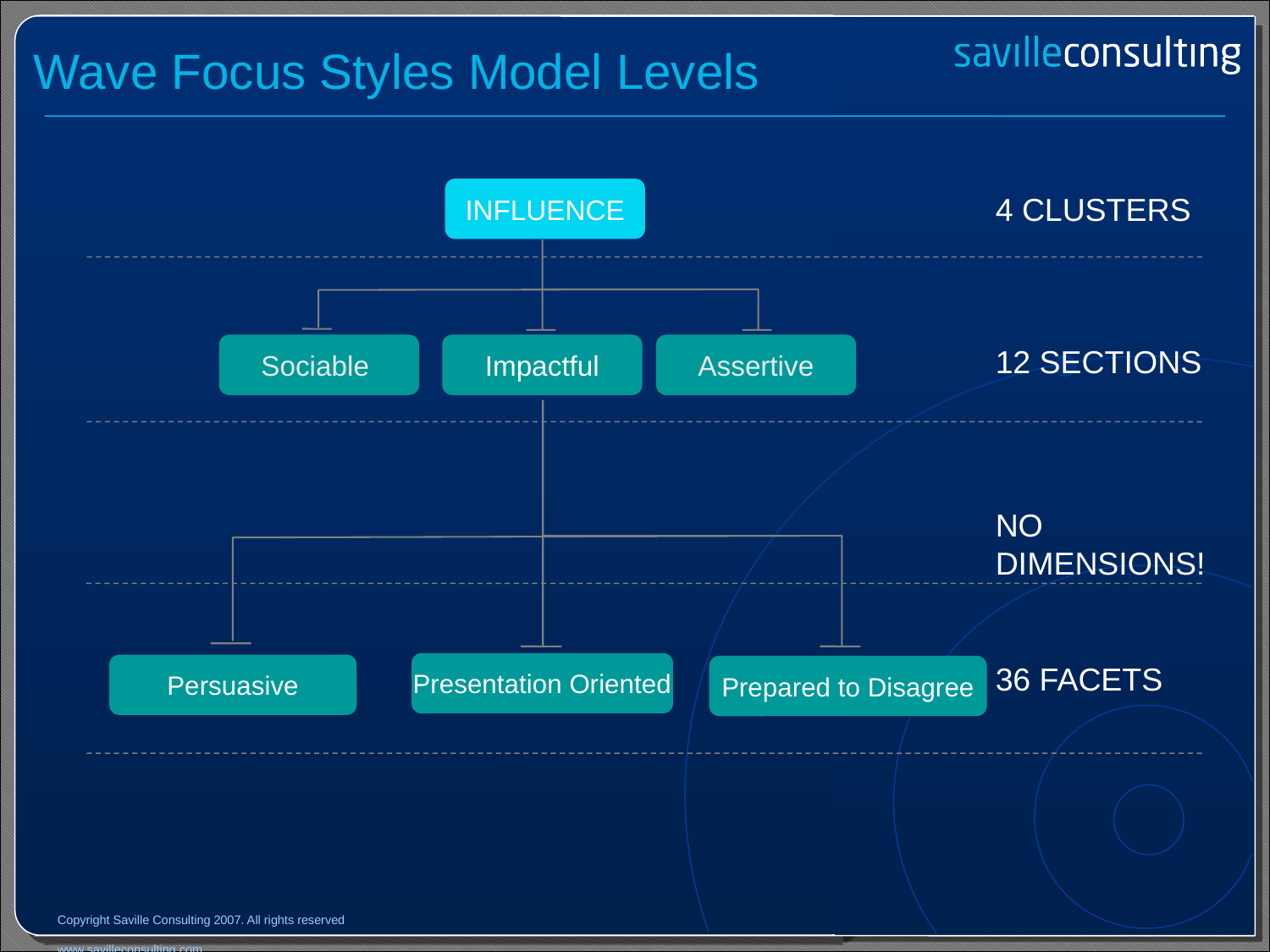

# Wave Focus Styles Model Levels
INFLUENCE
4 CLUSTERS

Sociable
Impactful
Assertive
12 SECTIONS

NO DIMENSIONS!

Presentation Oriented
36 FACETS
Persuasive
Prepared to Disagree